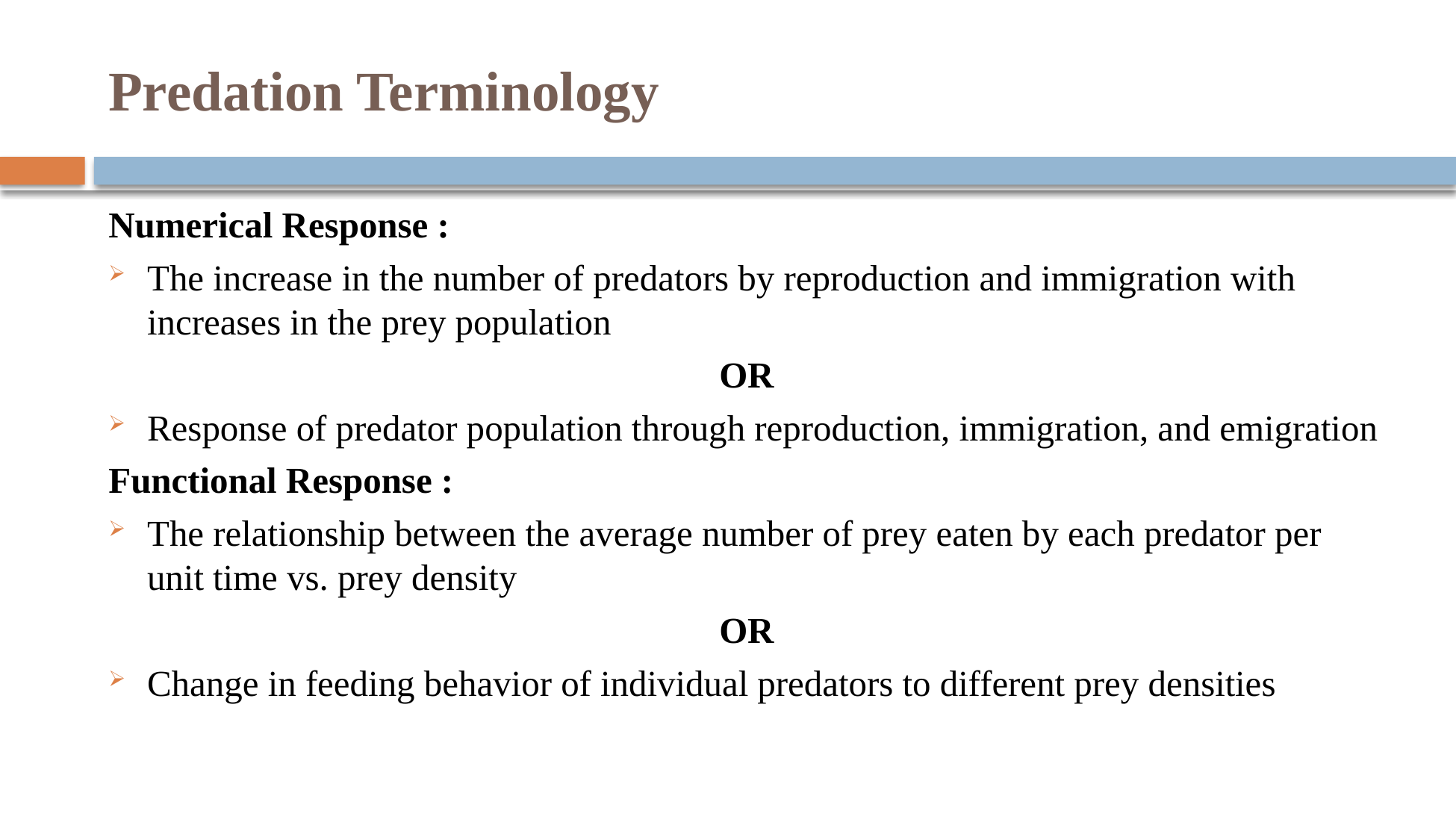

# Predation Terminology
Numerical Response :
The increase in the number of predators by reproduction and immigration with increases in the prey population
OR
Response of predator population through reproduction, immigration, and emigration
Functional Response :
The relationship between the average number of prey eaten by each predator per unit time vs. prey density
OR
Change in feeding behavior of individual predators to different prey densities